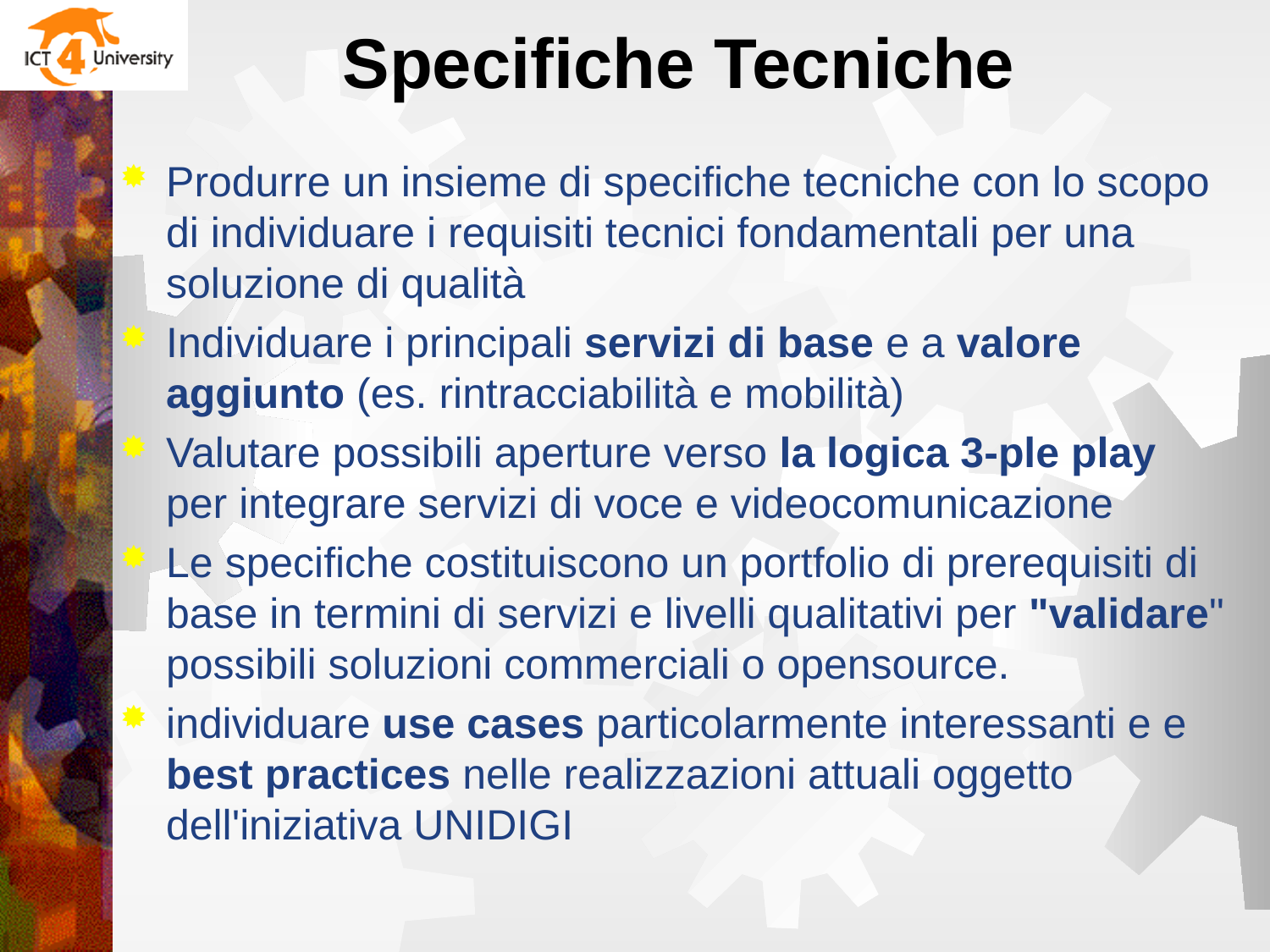

# Specifiche Tecniche
Produrre un insieme di specifiche tecniche con lo scopo di individuare i requisiti tecnici fondamentali per una soluzione di qualità
Individuare i principali servizi di base e a valore aggiunto (es. rintracciabilità e mobilità)
Valutare possibili aperture verso la logica 3-ple play per integrare servizi di voce e videocomunicazione
Le specifiche costituiscono un portfolio di prerequisiti di base in termini di servizi e livelli qualitativi per "validare" possibili soluzioni commerciali o opensource.
individuare use cases particolarmente interessanti e e best practices nelle realizzazioni attuali oggetto dell'iniziativa UNIDIGI